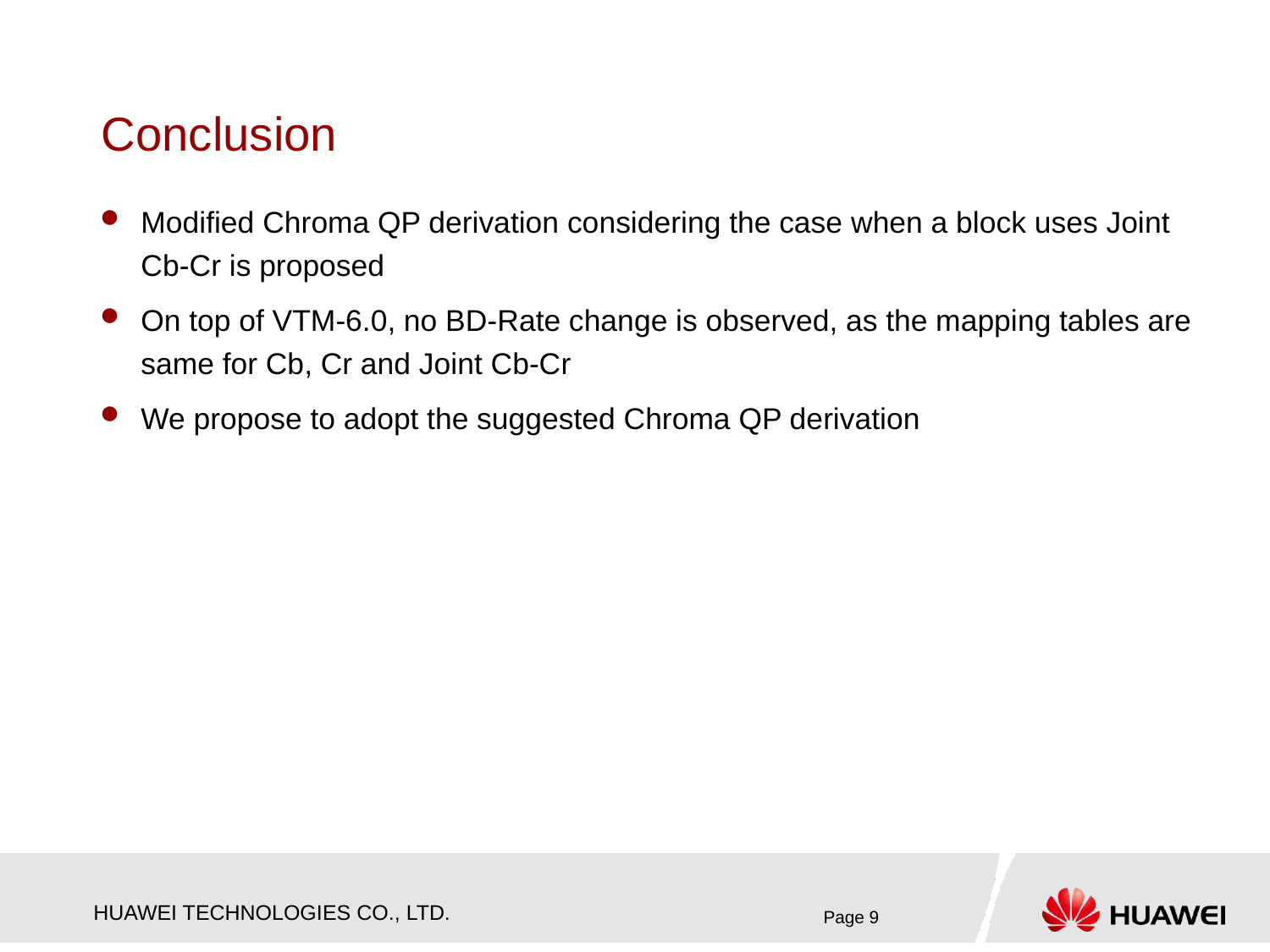

# Conclusion
Modified Chroma QP derivation considering the case when a block uses Joint Cb-Cr is proposed
On top of VTM-6.0, no BD-Rate change is observed, as the mapping tables are same for Cb, Cr and Joint Cb-Cr
We propose to adopt the suggested Chroma QP derivation

Page 9